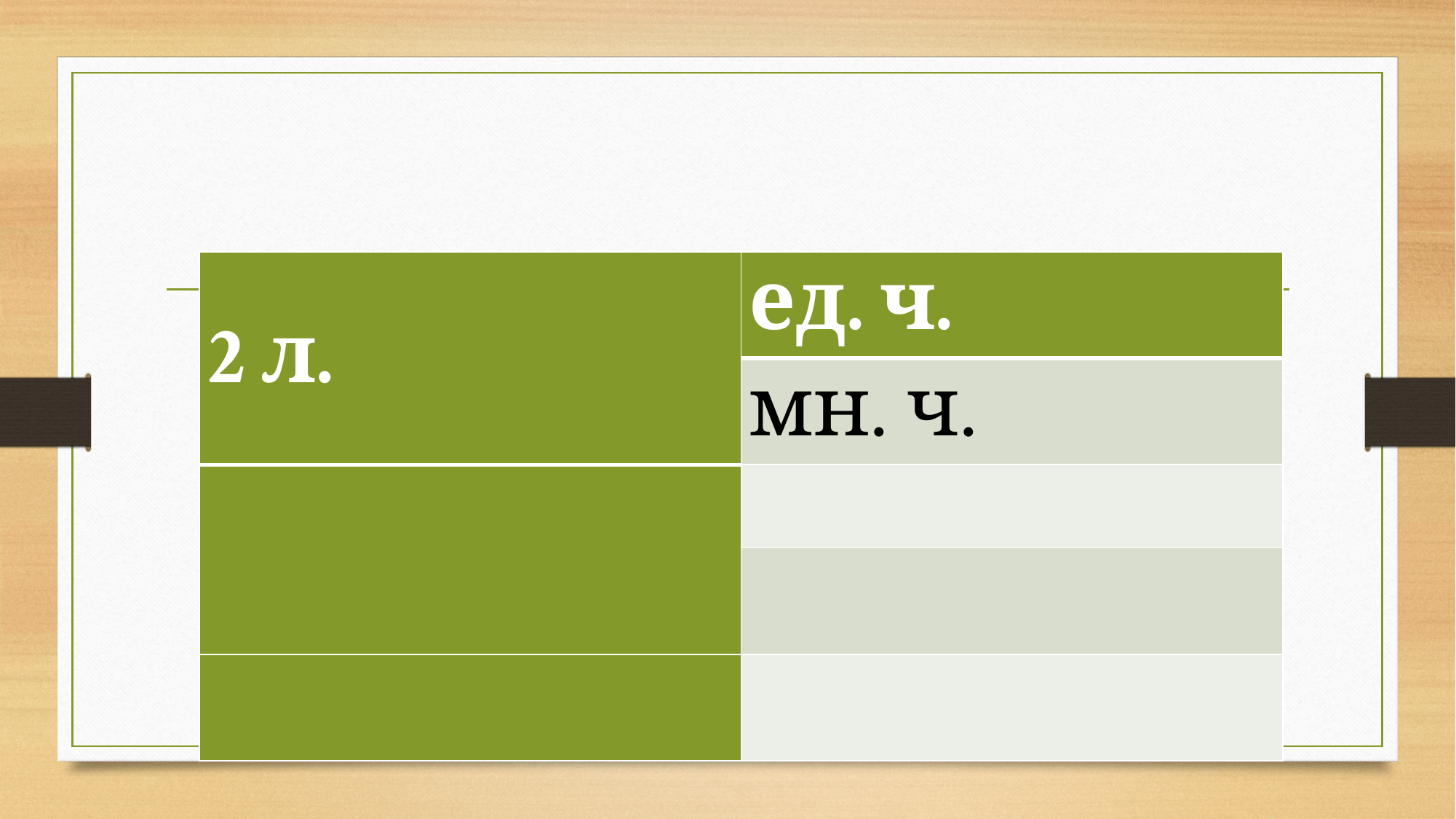

#
| 2 л. | ед. ч. |
| --- | --- |
|  | мн. ч. |
|  |  |
|  |  |
|  |  |